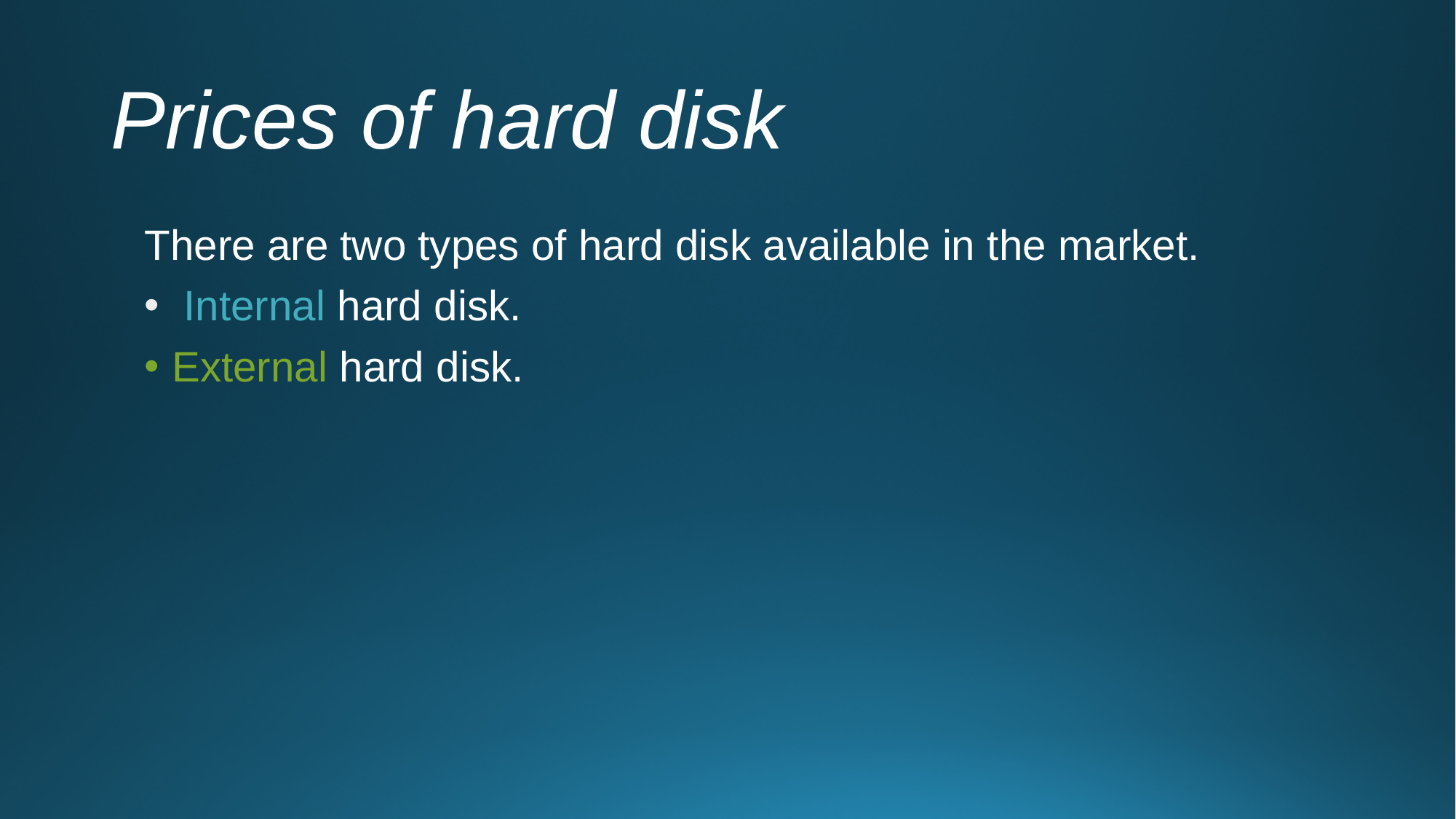

# Prices of hard disk
There are two types of hard disk available in the market.
 Internal hard disk.
External hard disk.